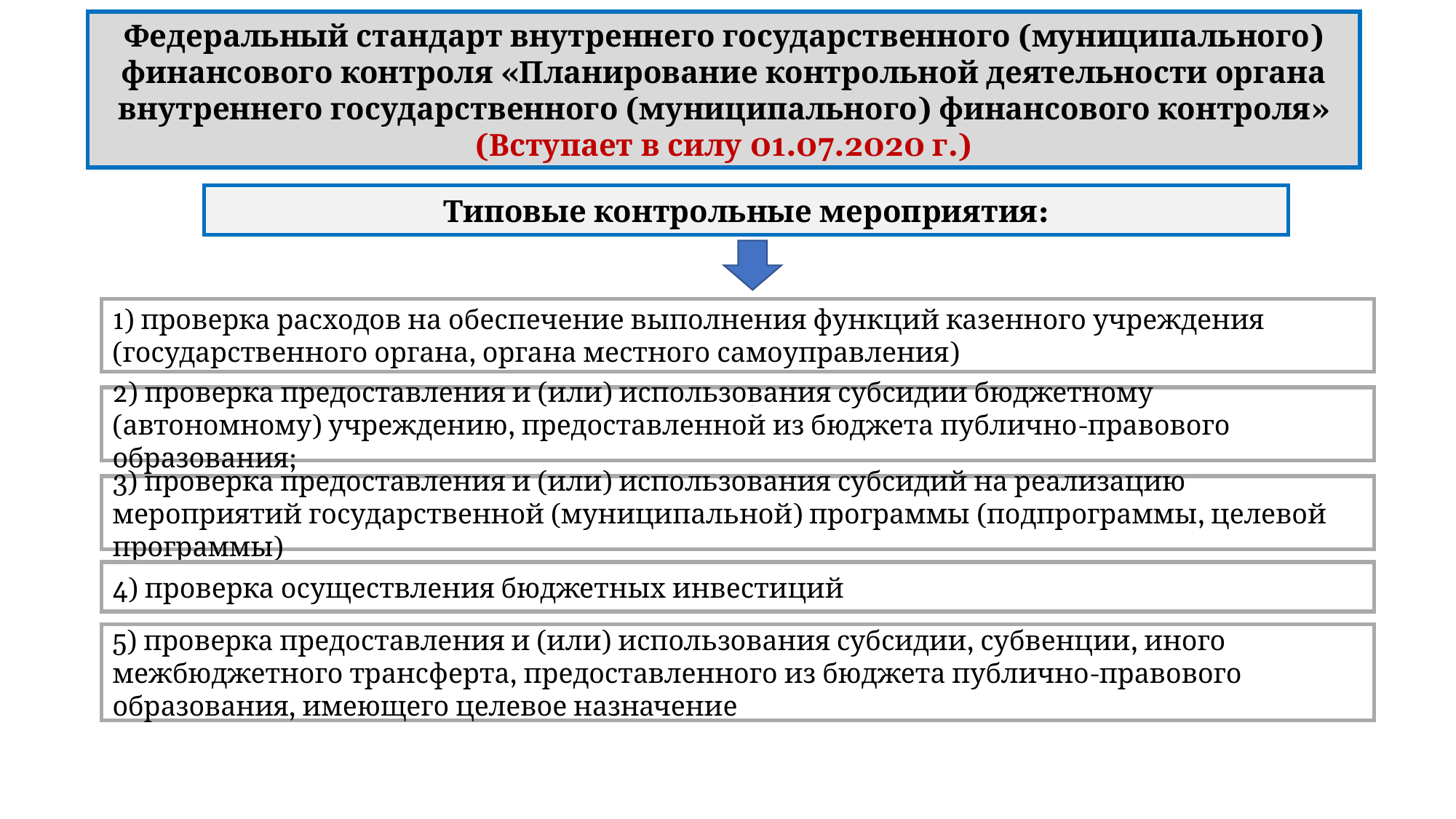

Федеральный стандарт внутреннего государственного (муниципального) финансового контроля «Планирование контрольной деятельности органа внутреннего государственного (муниципального) финансового контроля» (Вступает в силу 01.07.2020 г.)
Типовые контрольные мероприятия:

1) проверка расходов на обеспечение выполнения функций казенного учреждения (государственного органа, органа местного самоуправления)
2) проверка предоставления и (или) использования субсидии бюджетному (автономному) учреждению, предоставленной из бюджета публично-правового образования;
3) проверка предоставления и (или) использования субсидий на реализацию мероприятий государственной (муниципальной) программы (подпрограммы, целевой программы)
4) проверка осуществления бюджетных инвестиций
5) проверка предоставления и (или) использования субсидии, субвенции, иного межбюджетного трансферта, предоставленного из бюджета публично-правового образования, имеющего целевое назначение